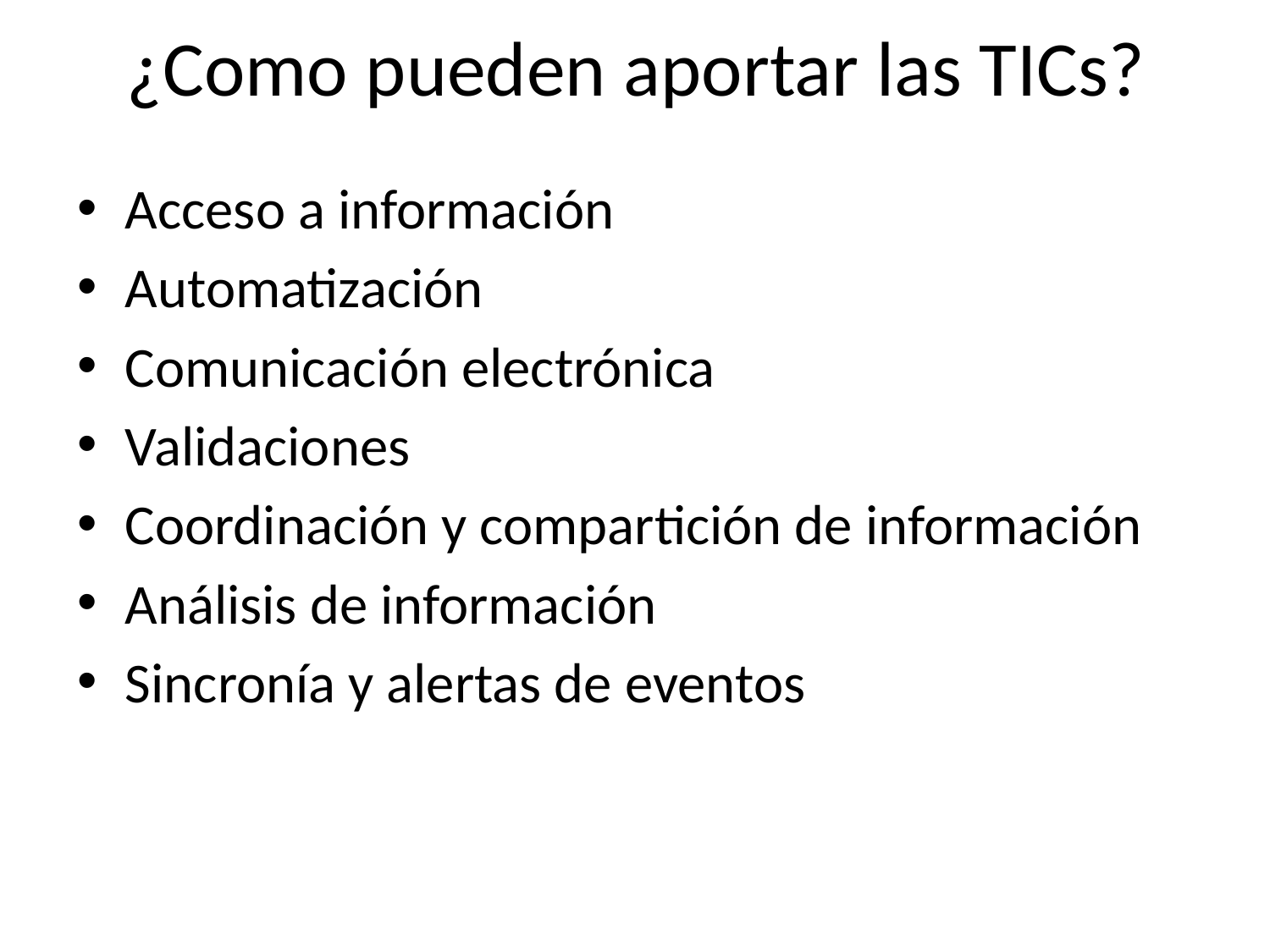

# ¿Como pueden aportar las TICs?
Acceso a información
Automatización
Comunicación electrónica
Validaciones
Coordinación y compartición de información
Análisis de información
Sincronía y alertas de eventos